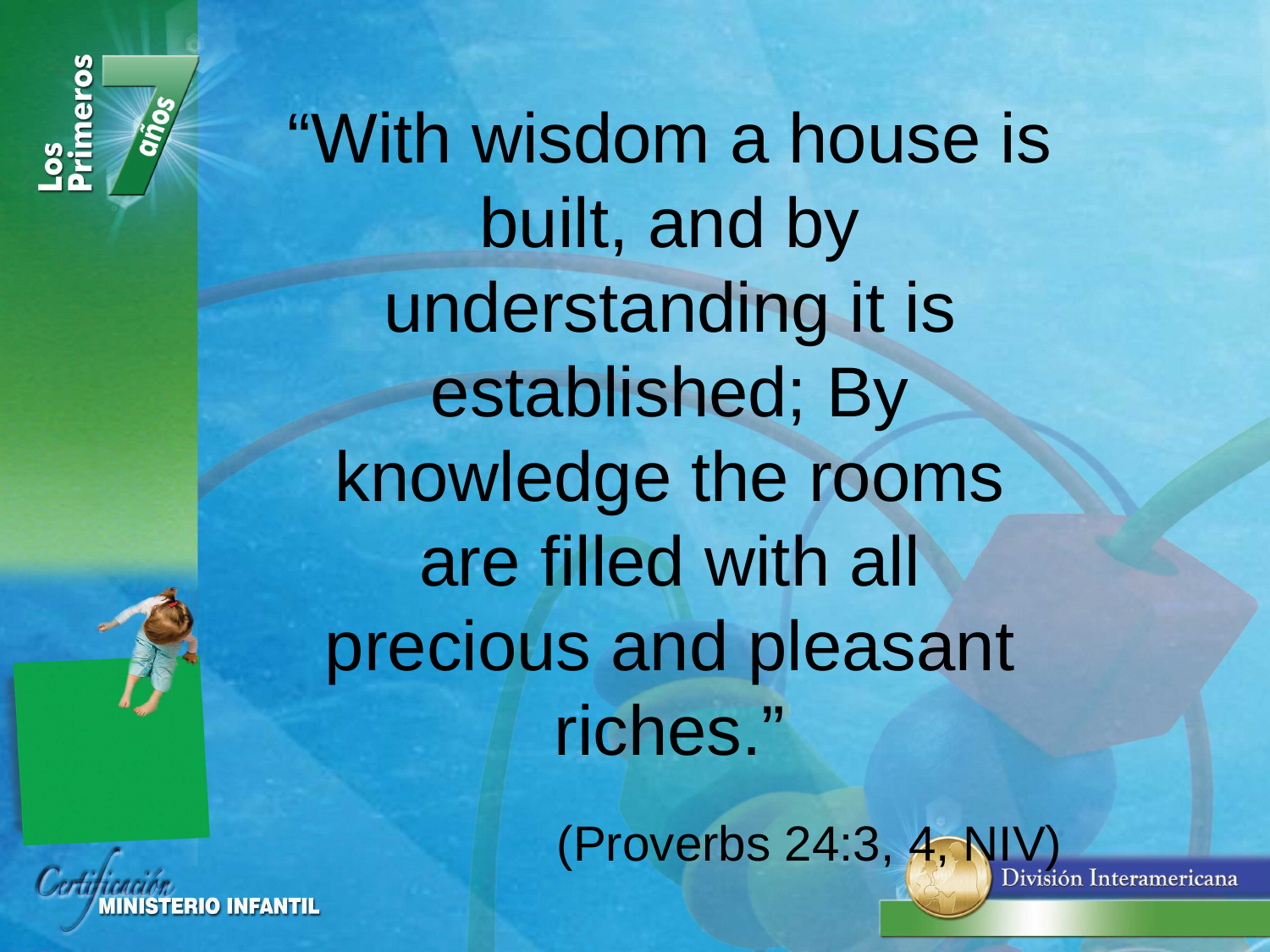

“With wisdom a house is built, and by understanding it is established; By knowledge the rooms are filled with all precious and pleasant riches.”

(Proverbs 24:3, 4, NIV)